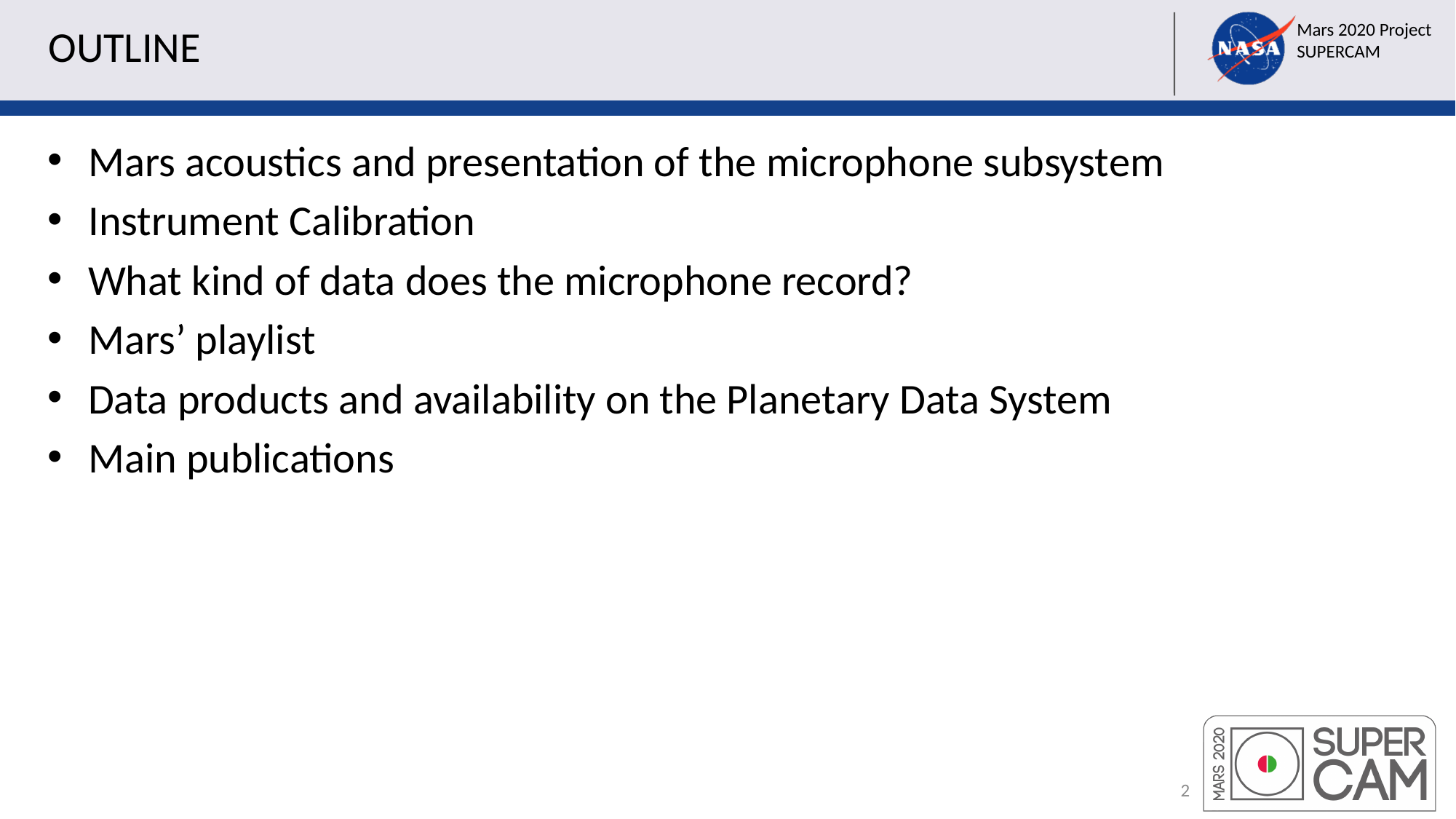

# OUTLINE
Mars acoustics and presentation of the microphone subsystem
Instrument Calibration
What kind of data does the microphone record?
Mars’ playlist
Data products and availability on the Planetary Data System
Main publications
2